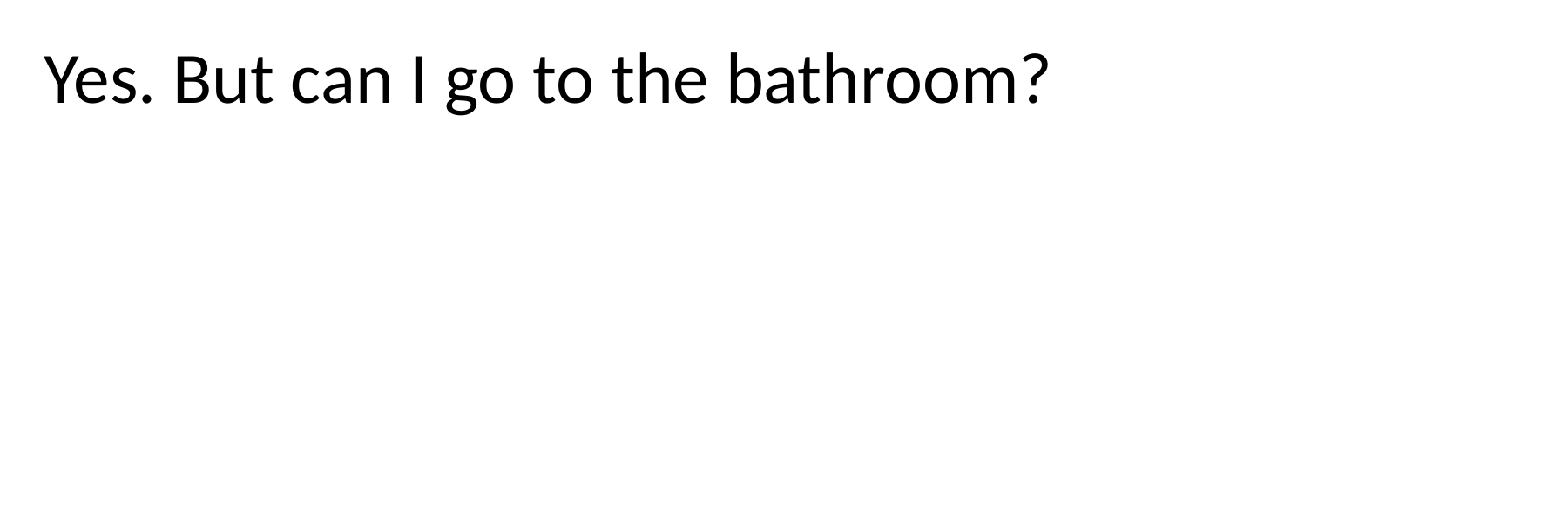

Yes. But can I go to the bathroom?